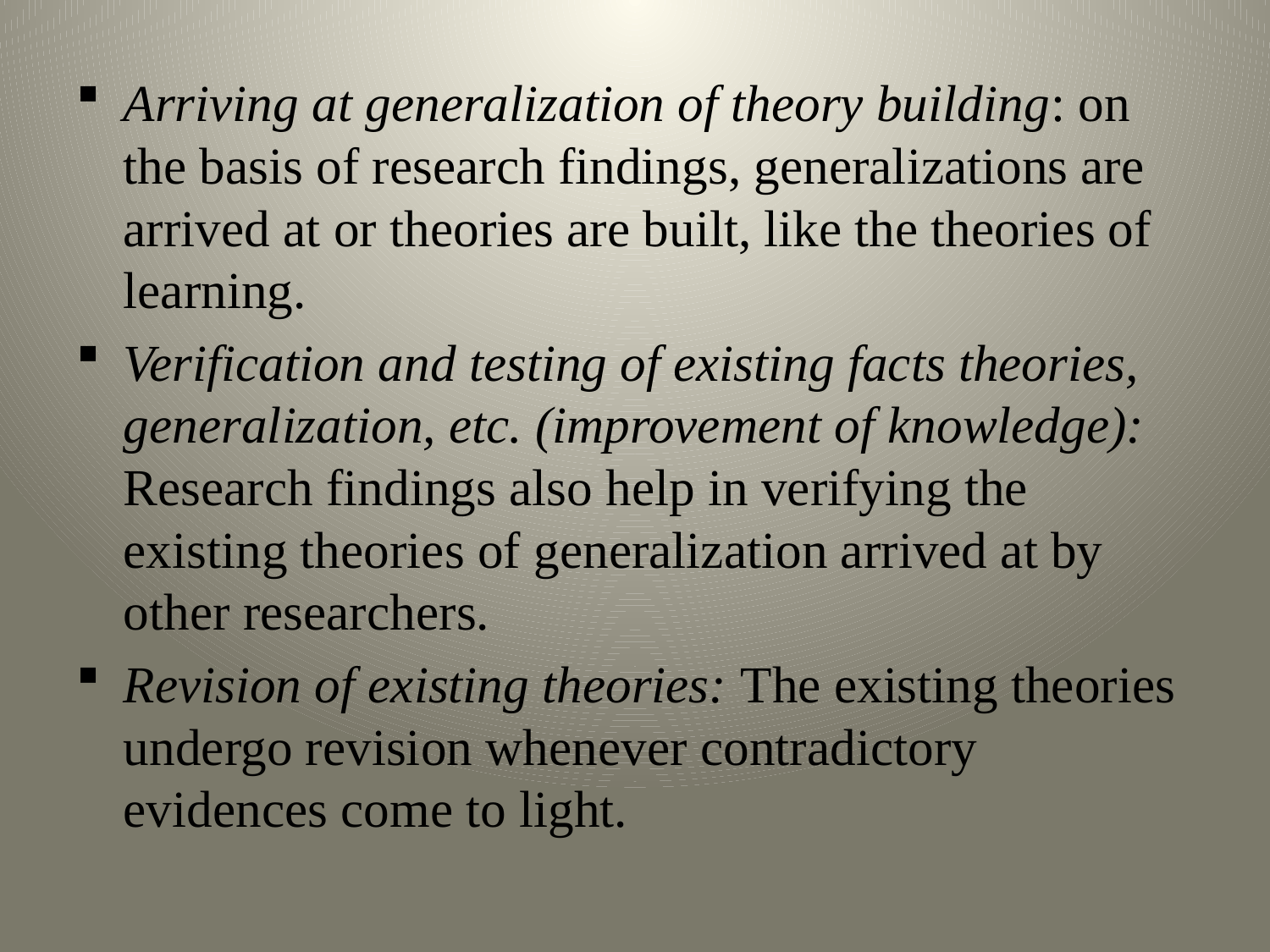

Arriving at generalization of theory building: on the basis of research findings, generalizations are arrived at or theories are built, like the theories of learning.
Verification and testing of existing facts theories, generalization, etc. (improvement of knowledge): Research findings also help in verifying the existing theories of generalization arrived at by other researchers.
Revision of existing theories: The existing theories undergo revision whenever contradictory evidences come to light.